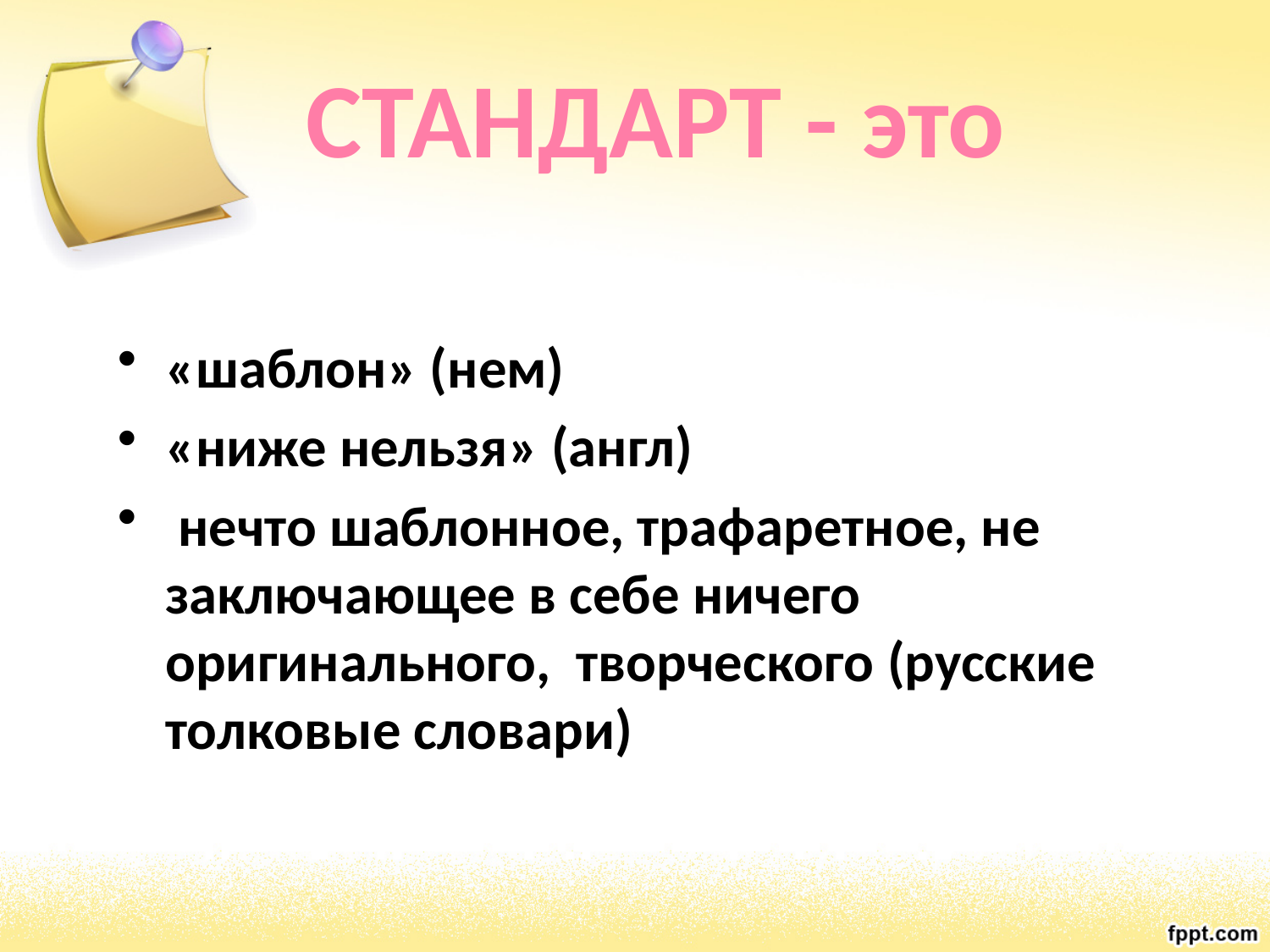

# СТАНДАРТ - это

«шаблон» (нем)
«ниже нельзя» (англ)
 нечто шаблонное, трафаретное, не заключающее в себе ничего оригинального,  творческого (русские толковые словари)